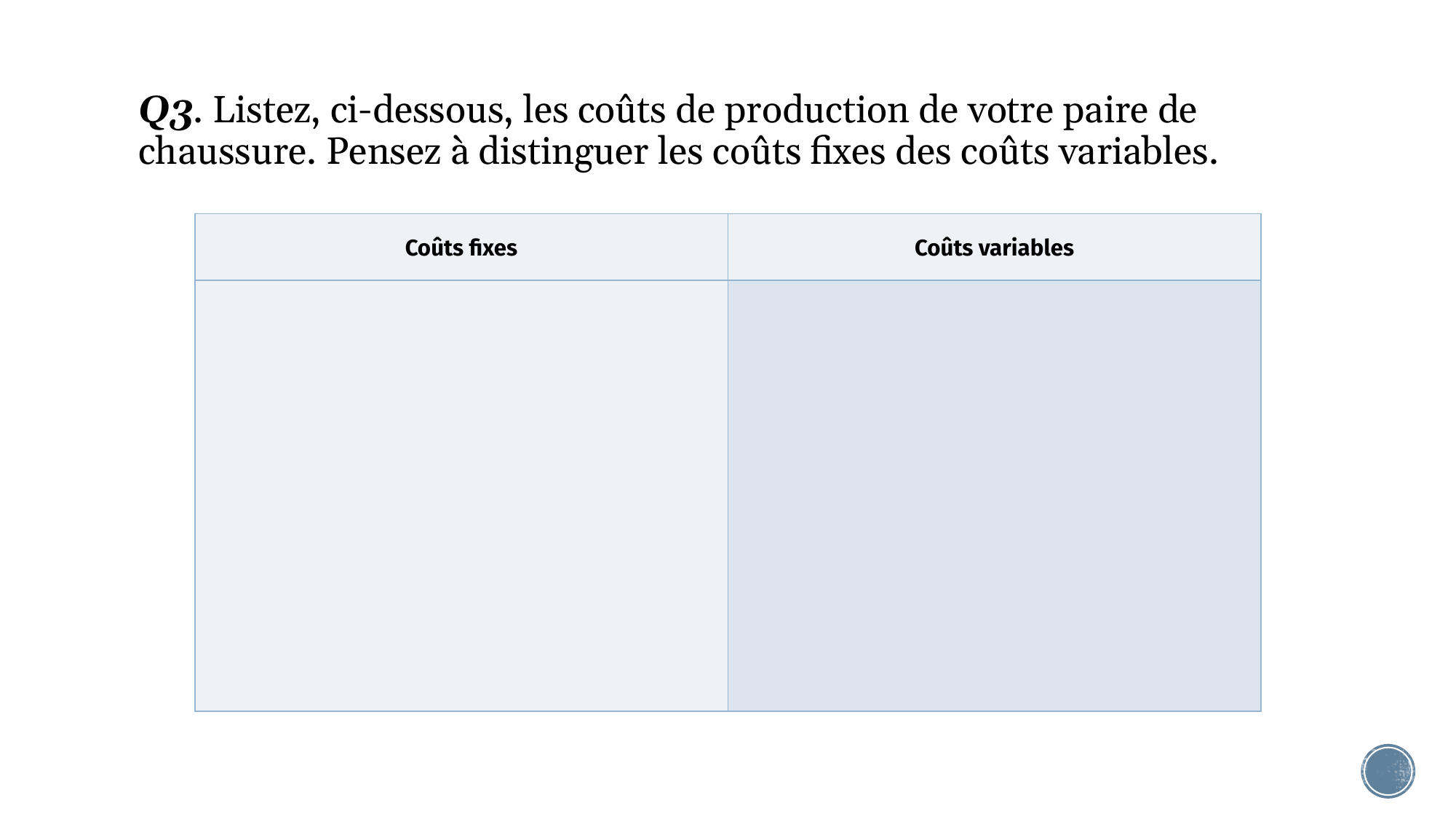

# Q3. Listez, ci-dessous, les coûts de production de votre paire de chaussure. Pensez à distinguer les coûts fixes des coûts variables.
| Coûts fixes | Coûts variables |
| --- | --- |
|  |  |